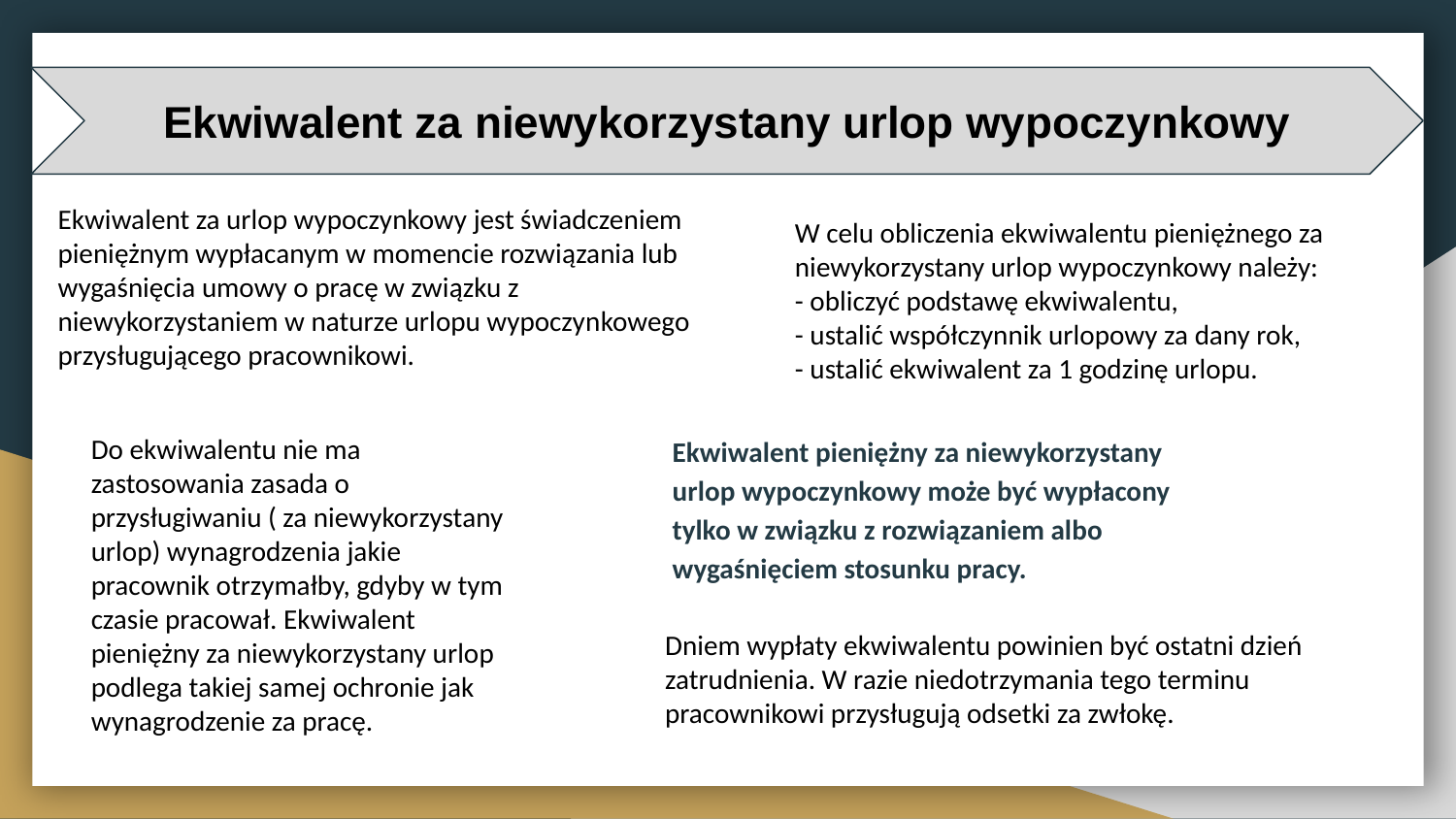

Ekwiwalent za niewykorzystany urlop wypoczynkowy
Ekwiwalent za urlop wypoczynkowy jest świadcze­niem pieniężnym wypłacanym w momencie rozwią­zania lub wygaśnięcia umowy o pracę w związku z niewykorzystaniem w naturze urlopu wypoczyn­kowego przysługującego pracownikowi.
W celu obliczenia ekwiwalentu pieniężnego za niewykorzystany urlop wypoczynkowy należy:
- obliczyć podstawę ekwiwalentu,
- ustalić współczynnik urlopowy za dany rok,
- ustalić ekwiwalent za 1 godzinę urlopu.
Ekwiwalent pieniężny za niewykorzystany urlop wypoczynkowy może być wypłacony tylko w związku z rozwiązaniem albo wygaśnięciem stosunku pracy.
Do ekwiwalentu nie ma zastosowania zasada o przysługiwaniu ( za niewykorzystany urlop) wynagrodzenia jakie pracownik otrzymałby, gdyby w tym czasie pracował. Ekwiwalent pieniężny za niewykorzystany urlop podlega takiej samej ochronie jak wynagrodzenie za pracę.

Dniem wypłaty ekwiwalentu powinien być ostatni dzień zatrudnienia. W razie niedotrzymania tego terminu pracownikowi przysługują odsetki za zwłokę.